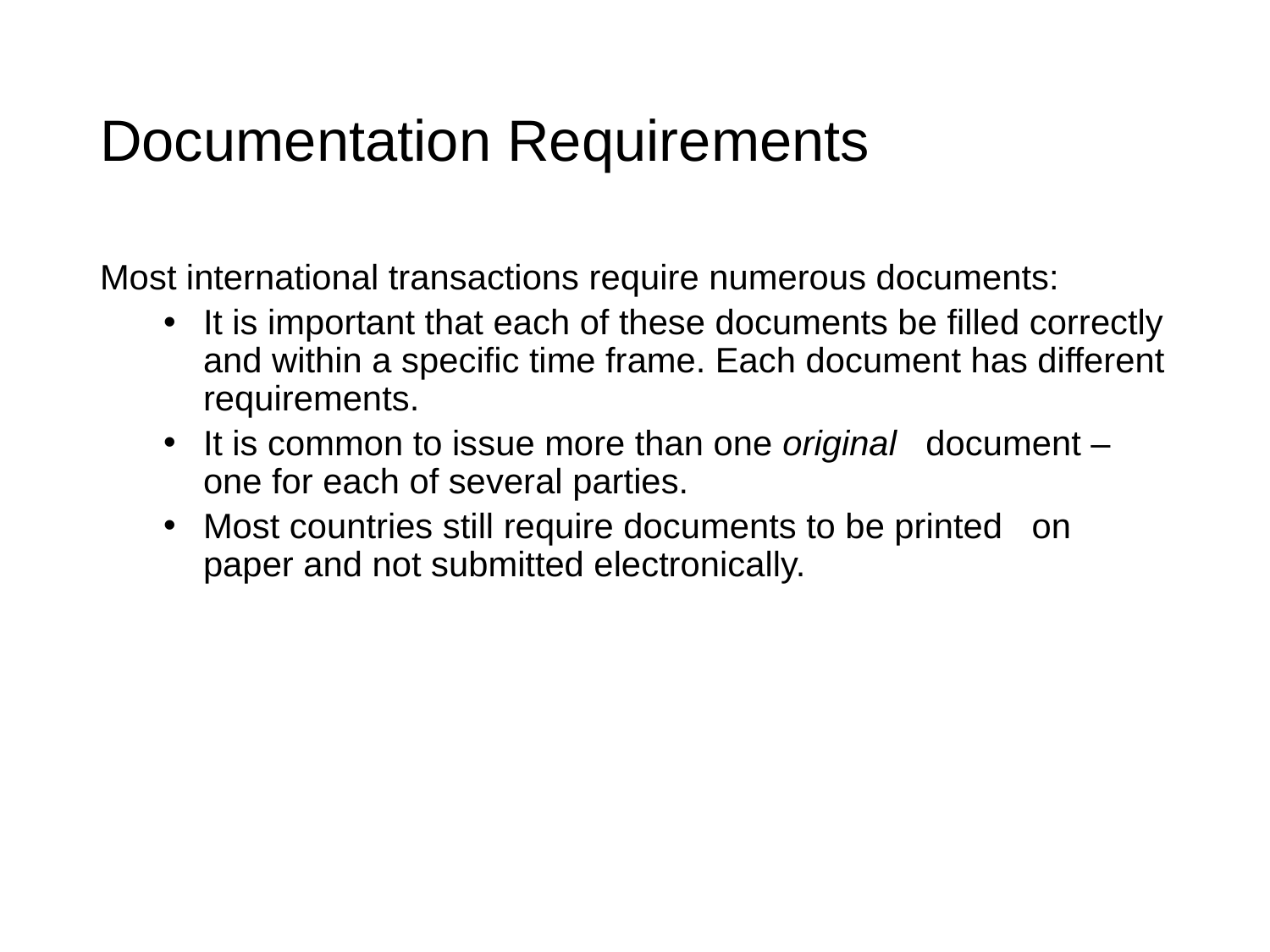

# Documentation Requirements
Most international transactions require numerous documents:
It is important that each of these documents be filled correctly and within a specific time frame. Each document has different requirements.
It is common to issue more than one original   document – one for each of several parties.
Most countries still require documents to be printed   on paper and not submitted electronically.